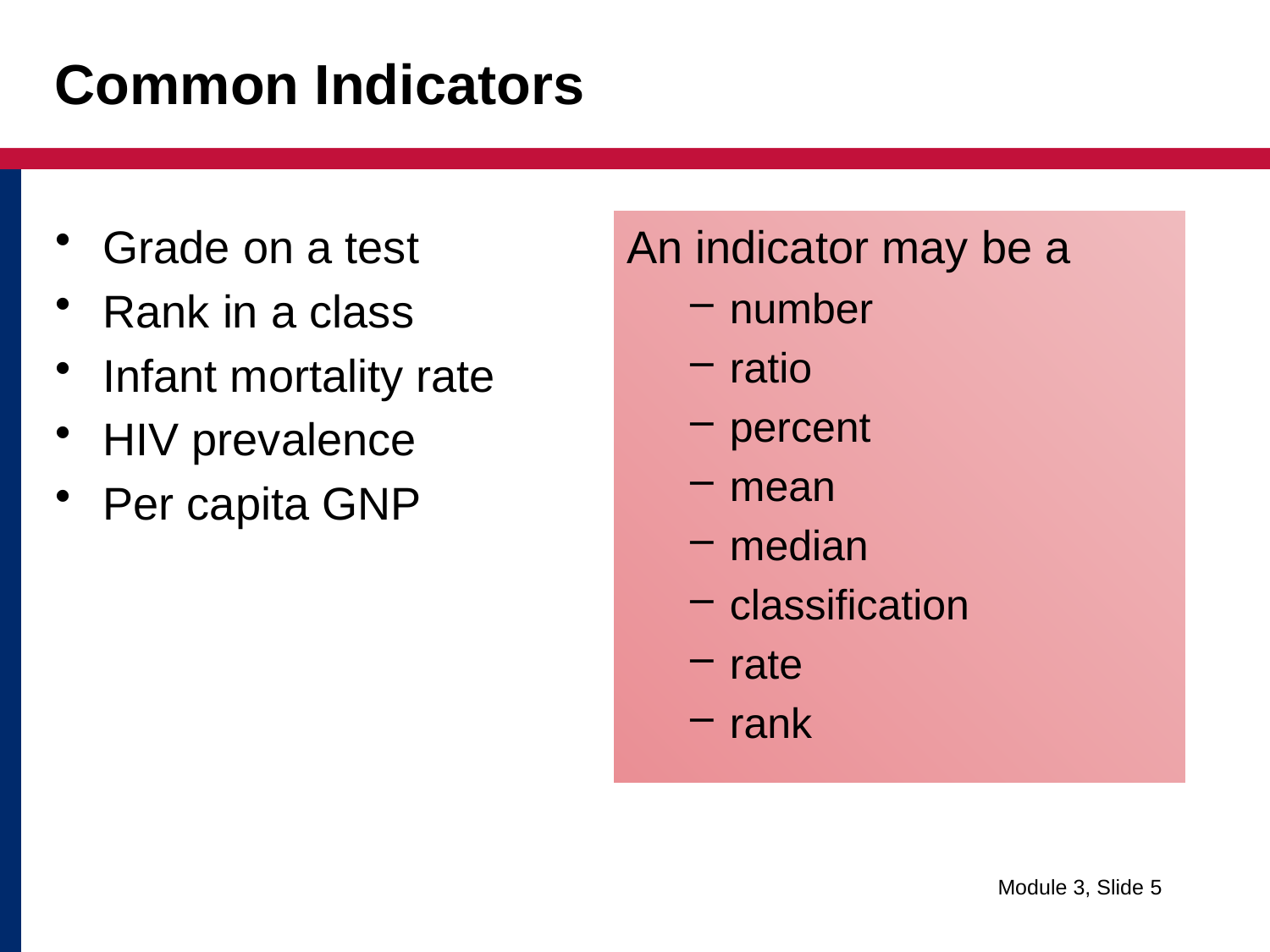

# Common Indicators
Grade on a test
Rank in a class
Infant mortality rate
HIV prevalence
Per capita GNP

An indicator may be a
number
ratio
percent
mean
median
classification
rate
rank

Module 3, Slide 5